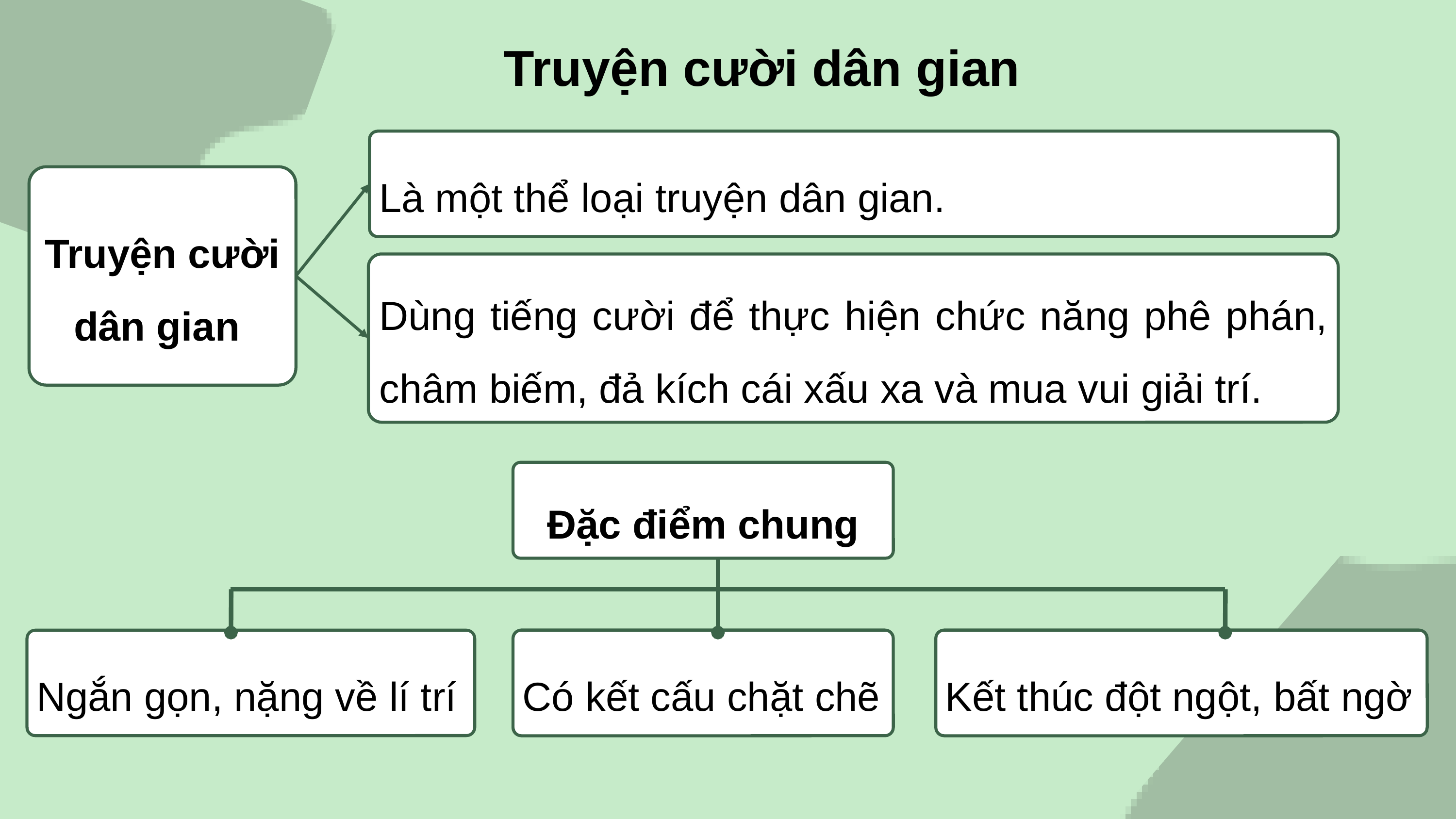

Truyện cười dân gian
Là một thể loại truyện dân gian.
Truyện cười dân gian
Dùng tiếng cười để thực hiện chức năng phê phán, châm biếm, đả kích cái xấu xa và mua vui giải trí.
Đặc điểm chung

Có kết cấu chặt chẽ
Kết thúc đột ngột, bất ngờ
Ngắn gọn, nặng về lí trí